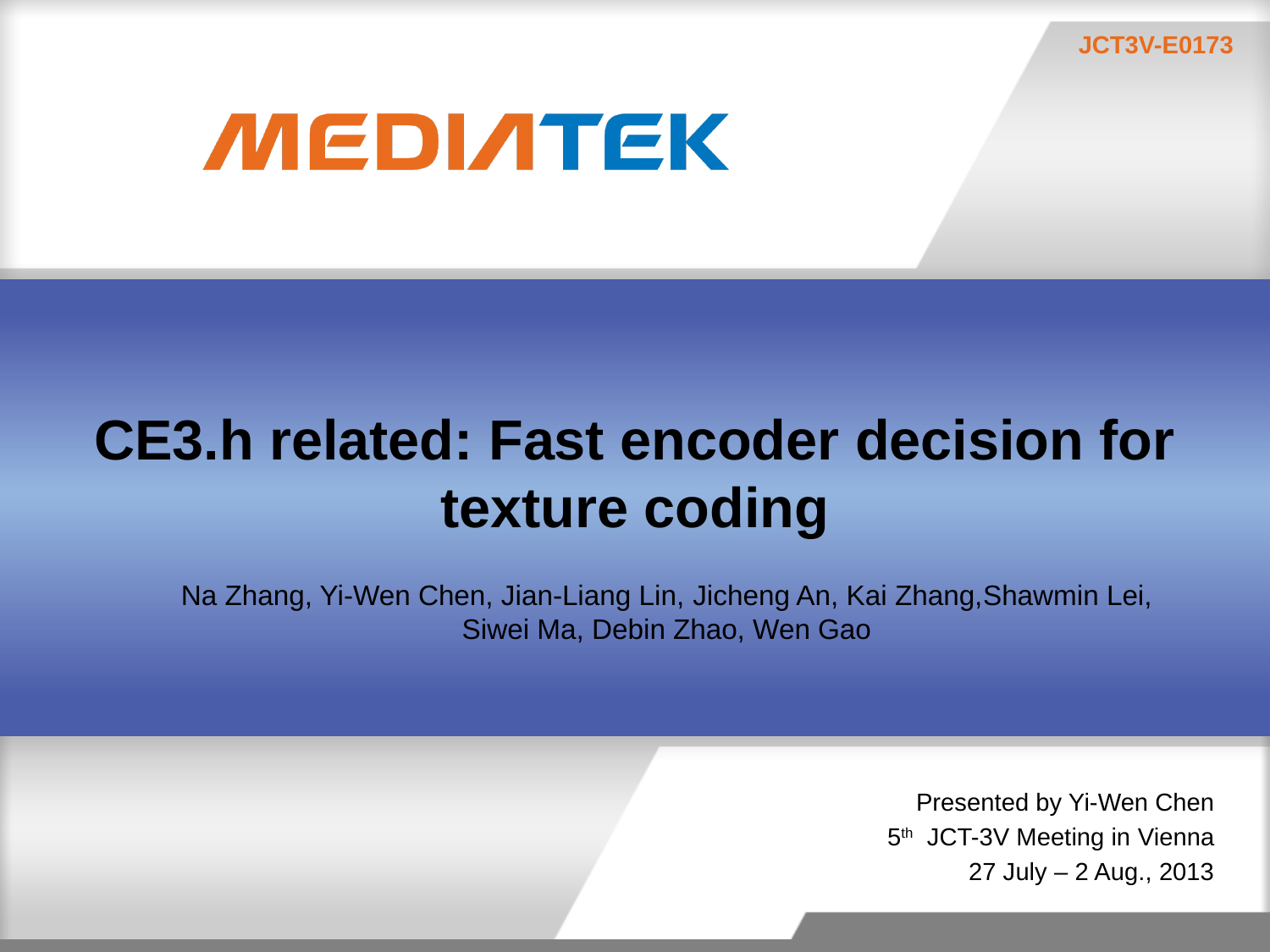

# CE3.h related: Fast encoder decision for texture coding
Na Zhang, Yi-Wen Chen, Jian-Liang Lin, Jicheng An, Kai Zhang,Shawmin Lei, Siwei Ma, Debin Zhao, Wen Gao
Presented by Yi-Wen Chen
5th  JCT-3V Meeting in Vienna
27 July – 2 Aug., 2013